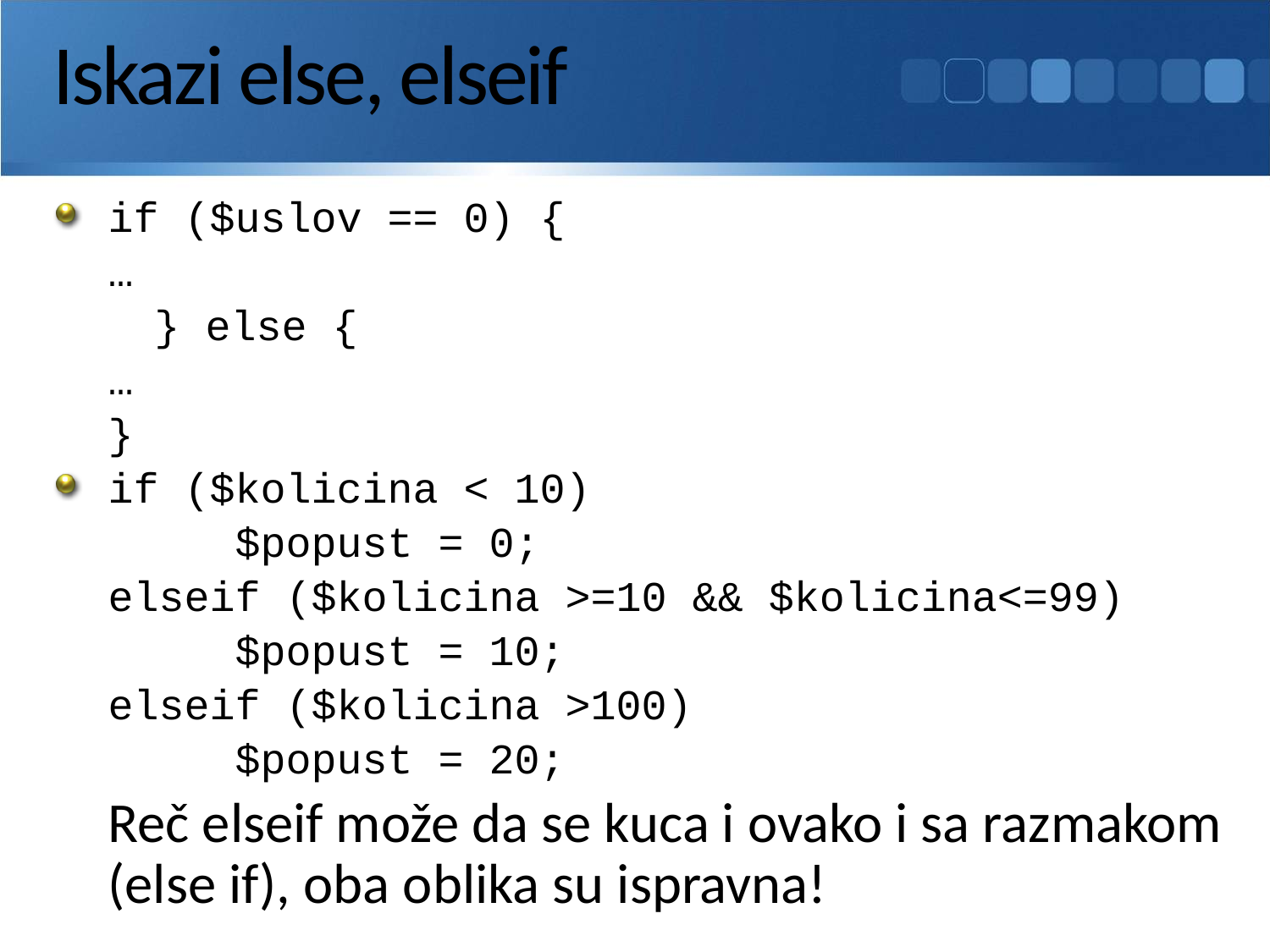

# Iskazi else, elseif
if ($uslov == 0) {
	…
    } else {
	…
	}
if ($kolicina < 10)
		$popust = 0;
	elseif ($kolicina >=10 && $kolicina<=99)
		$popust = 10;
	elseif ($kolicina >100)
		$popust = 20;
	Reč elseif može da se kuca i ovako i sa razmakom (else if), oba oblika su ispravna!
101